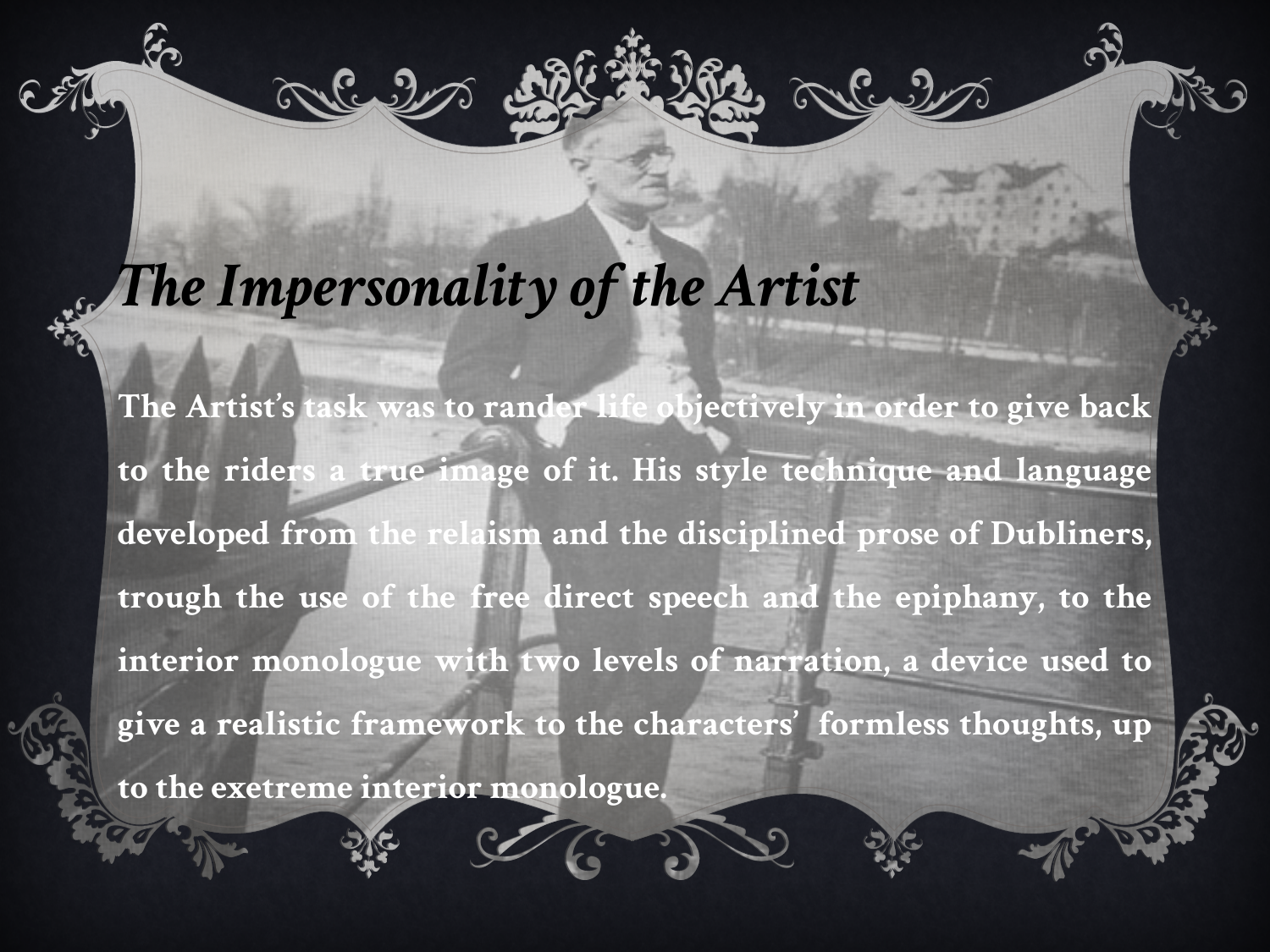

The Impersonality of the Artist

The Artist’s task was to rander life objectively in order to give back to the riders a true image of it. His style technique and language developed from the relaism and the disciplined prose of Dubliners, trough the use of the free direct speech and the epiphany, to the interior monologue with two levels of narration, a device used to give a realistic framework to the characters’  formless thoughts, up to the exetreme interior monologue.